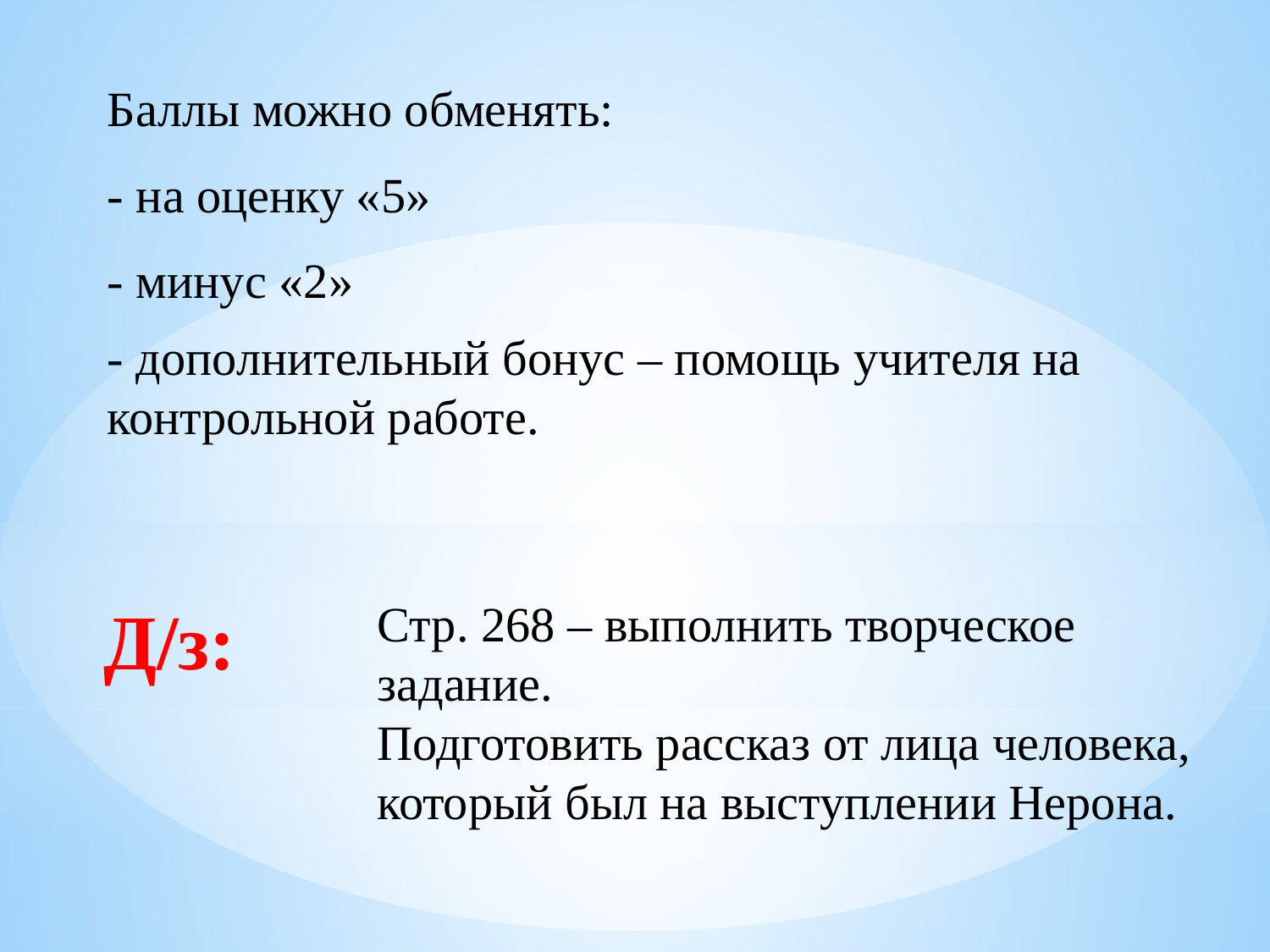

Баллы можно обменять:
- на оценку «5»
- минус «2»
- дополнительный бонус – помощь учителя на контрольной работе.
Д/з:
Стр. 268 – выполнить творческое задание.
Подготовить рассказ от лица человека, который был на выступлении Нерона.